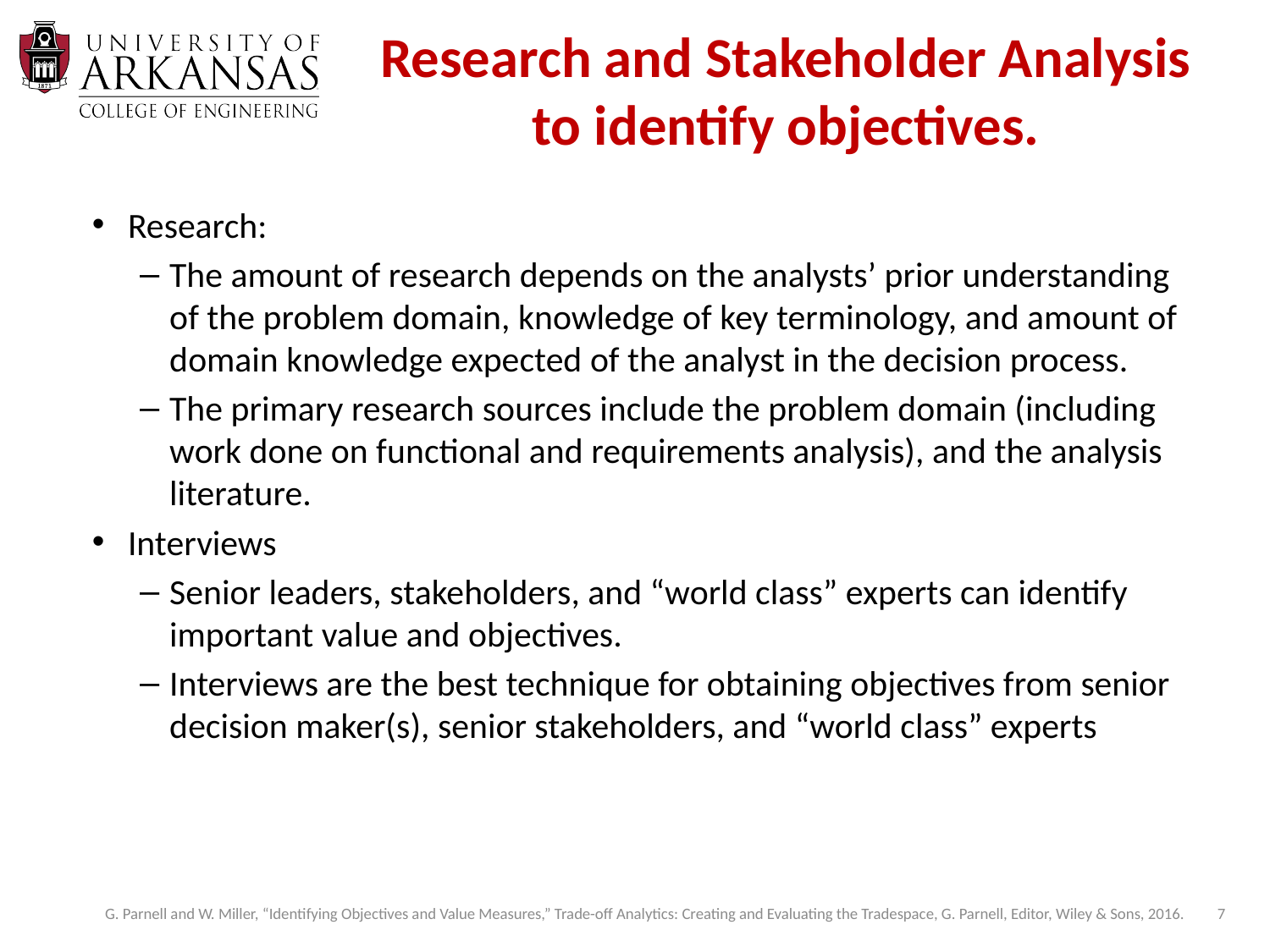

# Research and Stakeholder Analysis to identify objectives.
Research:
The amount of research depends on the analysts’ prior understanding of the problem domain, knowledge of key terminology, and amount of domain knowledge expected of the analyst in the decision process.
The primary research sources include the problem domain (including work done on functional and requirements analysis), and the analysis literature.
Interviews
Senior leaders, stakeholders, and “world class” experts can identify important value and objectives.
Interviews are the best technique for obtaining objectives from senior decision maker(s), senior stakeholders, and “world class” experts
7
G. Parnell and W. Miller, “Identifying Objectives and Value Measures,” Trade-off Analytics: Creating and Evaluating the Tradespace, G. Parnell, Editor, Wiley & Sons, 2016.